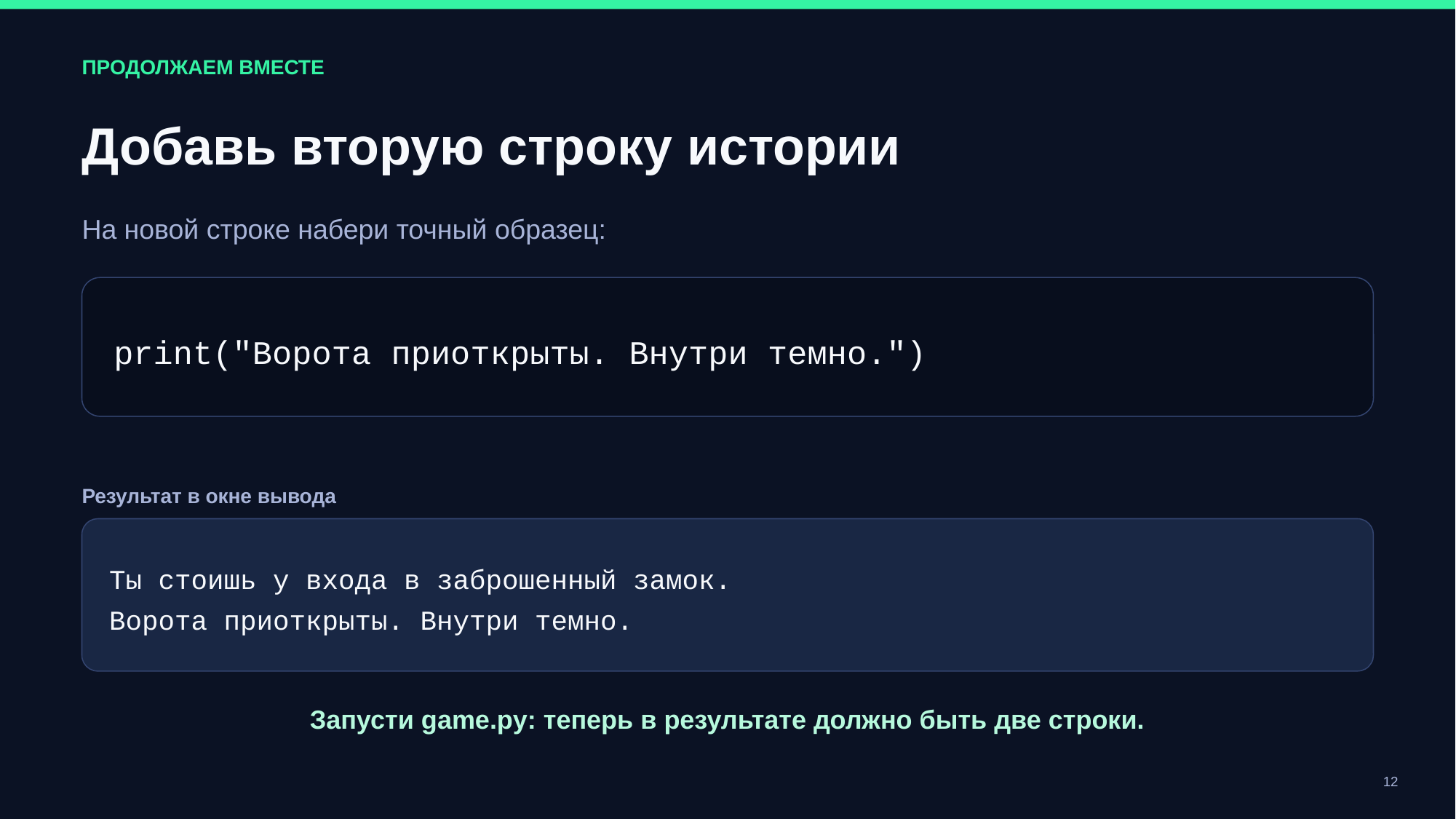

ПРОДОЛЖАЕМ ВМЕСТЕ
Добавь вторую строку истории
На новой строке набери точный образец:

print("Ворота приоткрыты. Внутри темно.")
Результат в окне вывода

Ты стоишь у входа в заброшенный замок.
Ворота приоткрыты. Внутри темно.
Запусти game.py: теперь в результате должно быть две строки.
12